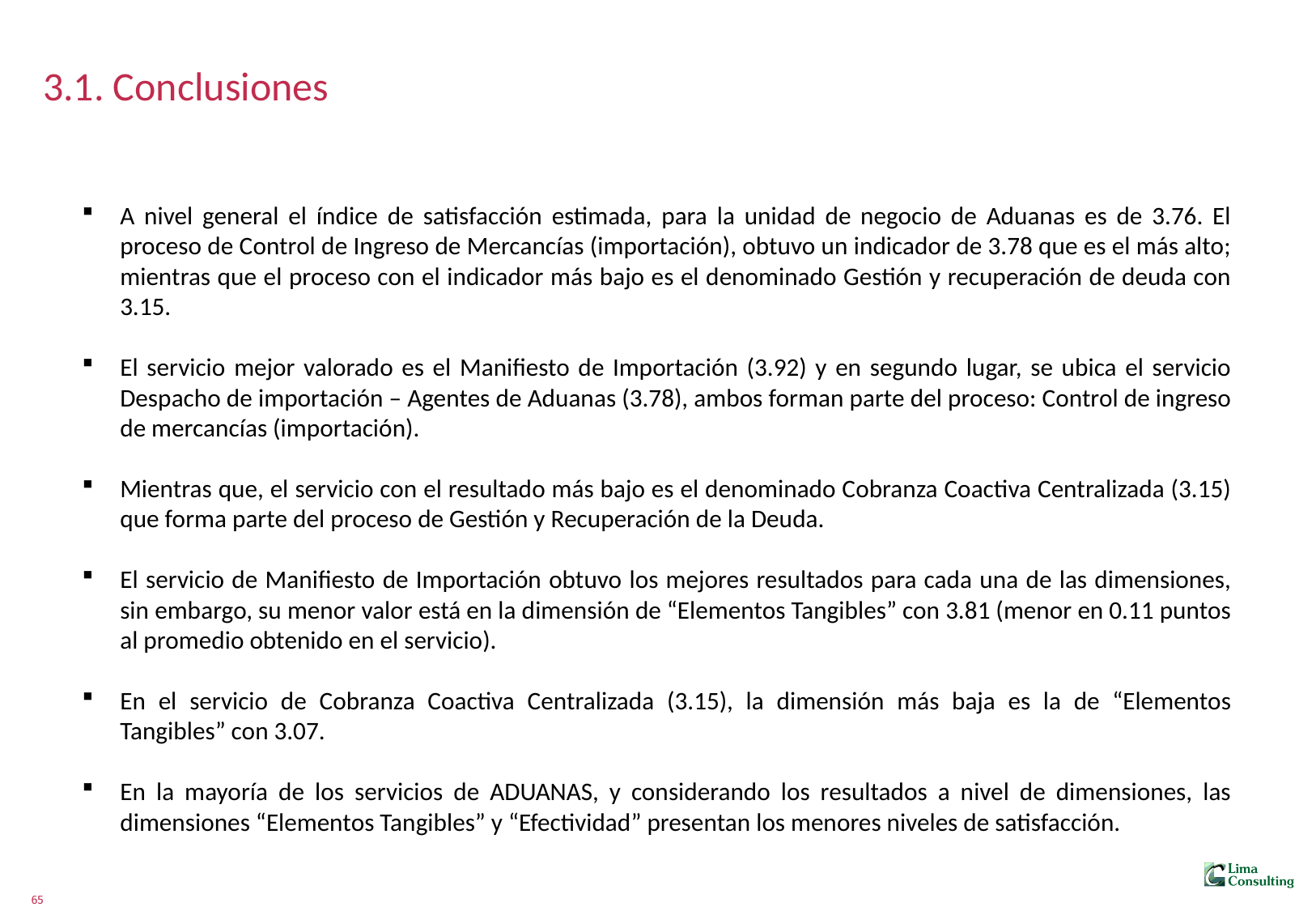

# 3.1. Conclusiones
A nivel general el índice de satisfacción estimada, para la unidad de negocio de Aduanas es de 3.76. El proceso de Control de Ingreso de Mercancías (importación), obtuvo un indicador de 3.78 que es el más alto; mientras que el proceso con el indicador más bajo es el denominado Gestión y recuperación de deuda con 3.15.

El servicio mejor valorado es el Manifiesto de Importación (3.92) y en segundo lugar, se ubica el servicio Despacho de importación – Agentes de Aduanas (3.78), ambos forman parte del proceso: Control de ingreso de mercancías (importación).

Mientras que, el servicio con el resultado más bajo es el denominado Cobranza Coactiva Centralizada (3.15) que forma parte del proceso de Gestión y Recuperación de la Deuda.

El servicio de Manifiesto de Importación obtuvo los mejores resultados para cada una de las dimensiones, sin embargo, su menor valor está en la dimensión de “Elementos Tangibles” con 3.81 (menor en 0.11 puntos al promedio obtenido en el servicio).

En el servicio de Cobranza Coactiva Centralizada (3.15), la dimensión más baja es la de “Elementos Tangibles” con 3.07.

En la mayoría de los servicios de ADUANAS, y considerando los resultados a nivel de dimensiones, las dimensiones “Elementos Tangibles” y “Efectividad” presentan los menores niveles de satisfacción.